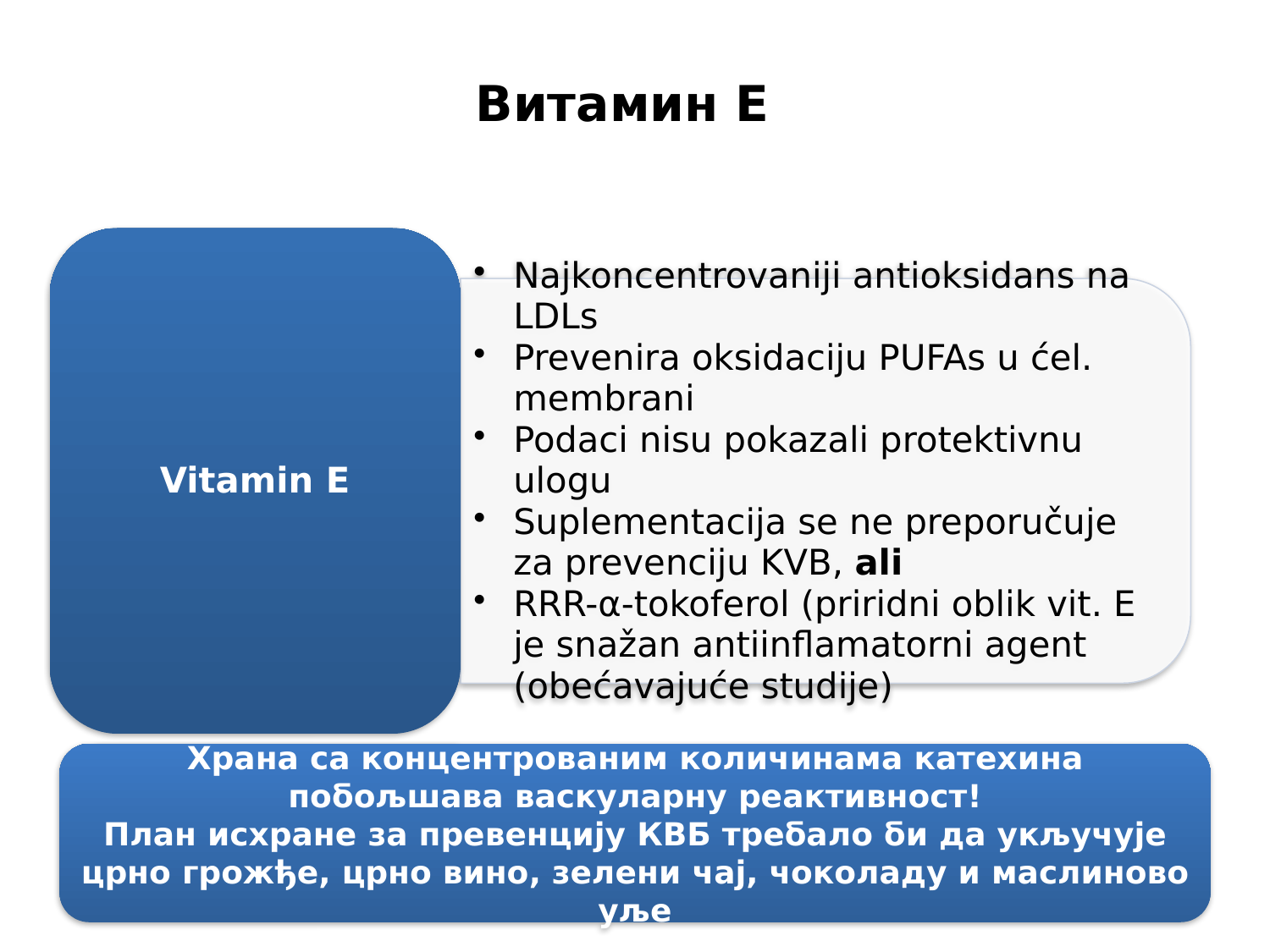

# Витамин Е
Vitamin E
Najkoncentrovaniji antioksidans na LDLs
Prevenira oksidaciju PUFAs u ćel. membrani
Suplementacija se ne preporučuje za prevenciju KVB, ali
RRR-α-tokoferol (priridni oblik vit. E je snažan antiinflamatorni agent (obećavajuće studije)
Podaci nisu pokazali protektivnu ulogu
Храна са концентрованим количинама катехина побољшава васкуларну реактивност!
План исхране за превенцију КВБ требало би да укључује црно грожђе, црно вино, зелени чај, чоколаду и маслиново уље
β - царотене
Витамин Ц